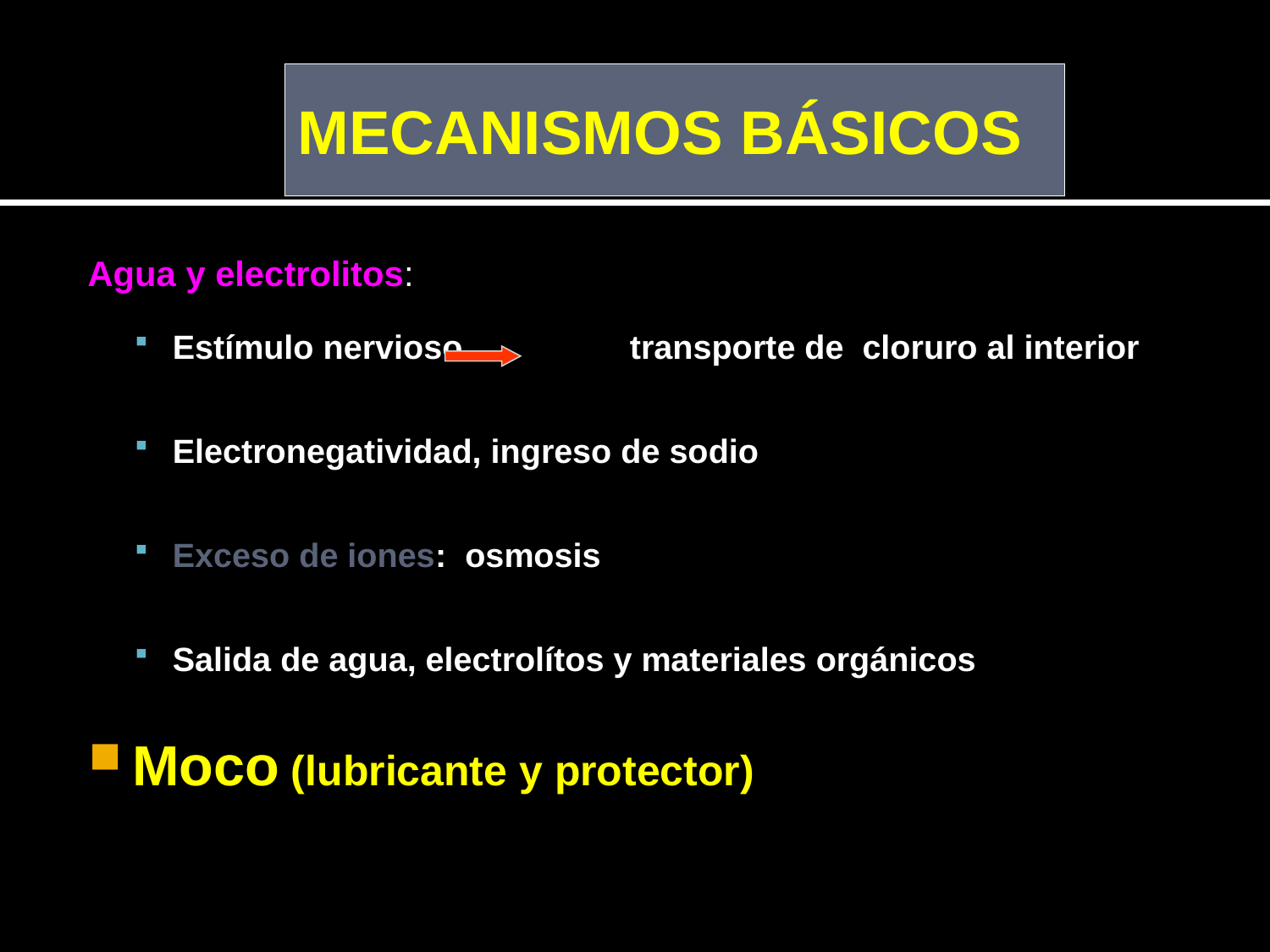

# MECANISMOS BÁSICOS
Agua y electrolitos:

Estímulo nervioso                  transporte de  cloruro al interior

Electronegatividad, ingreso de sodio

Exceso de iones:  osmosis

Salida de agua, electrolítos y materiales orgánicos

Moco (lubricante y protector)